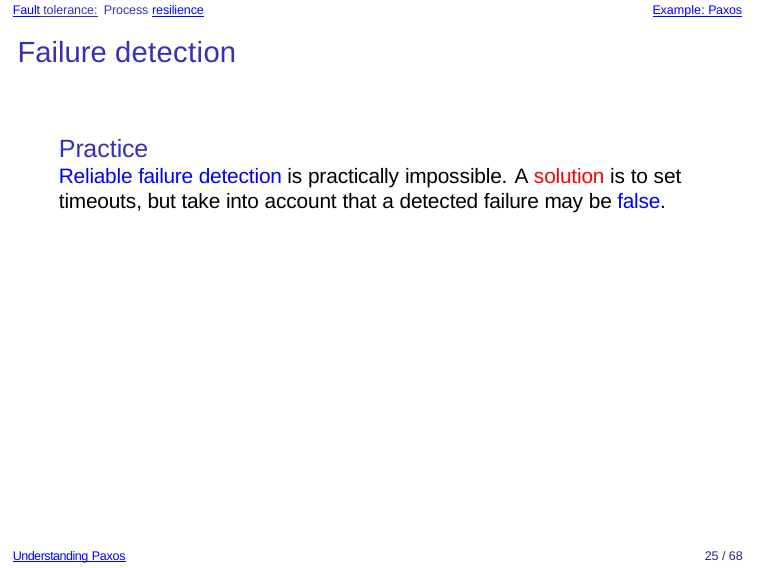

Fault tolerance: Process resilience
Example: Paxos
Failure detection

Practice
Reliable failure detection is practically impossible. A solution is to set  timeouts, but take into account that a detected failure may be false.
Understanding Paxos
25 / 68